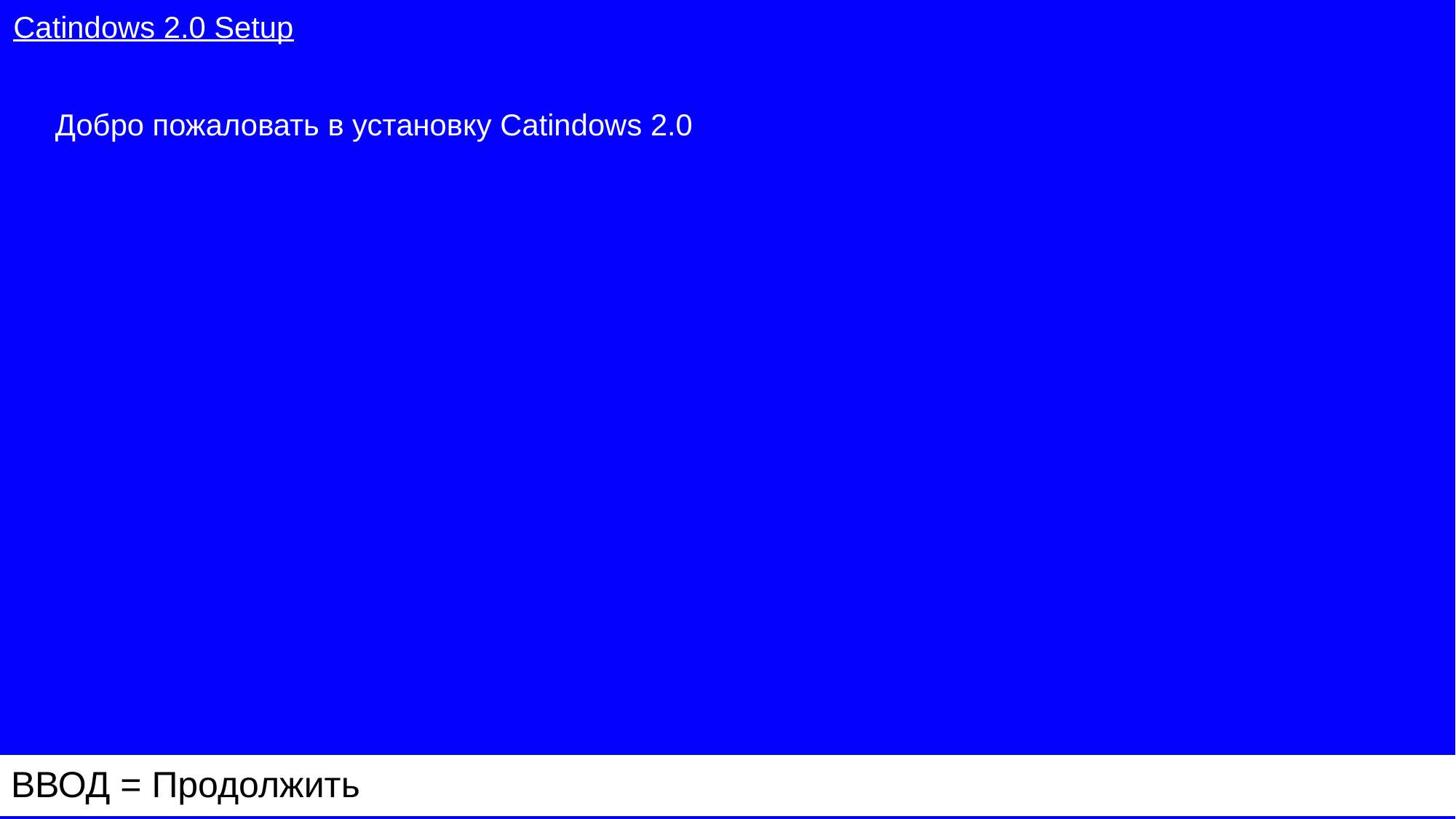

Catindows 2.0 Setup
Добро пожаловать в установку Catindows 2.0
ВВОД = Продолжить